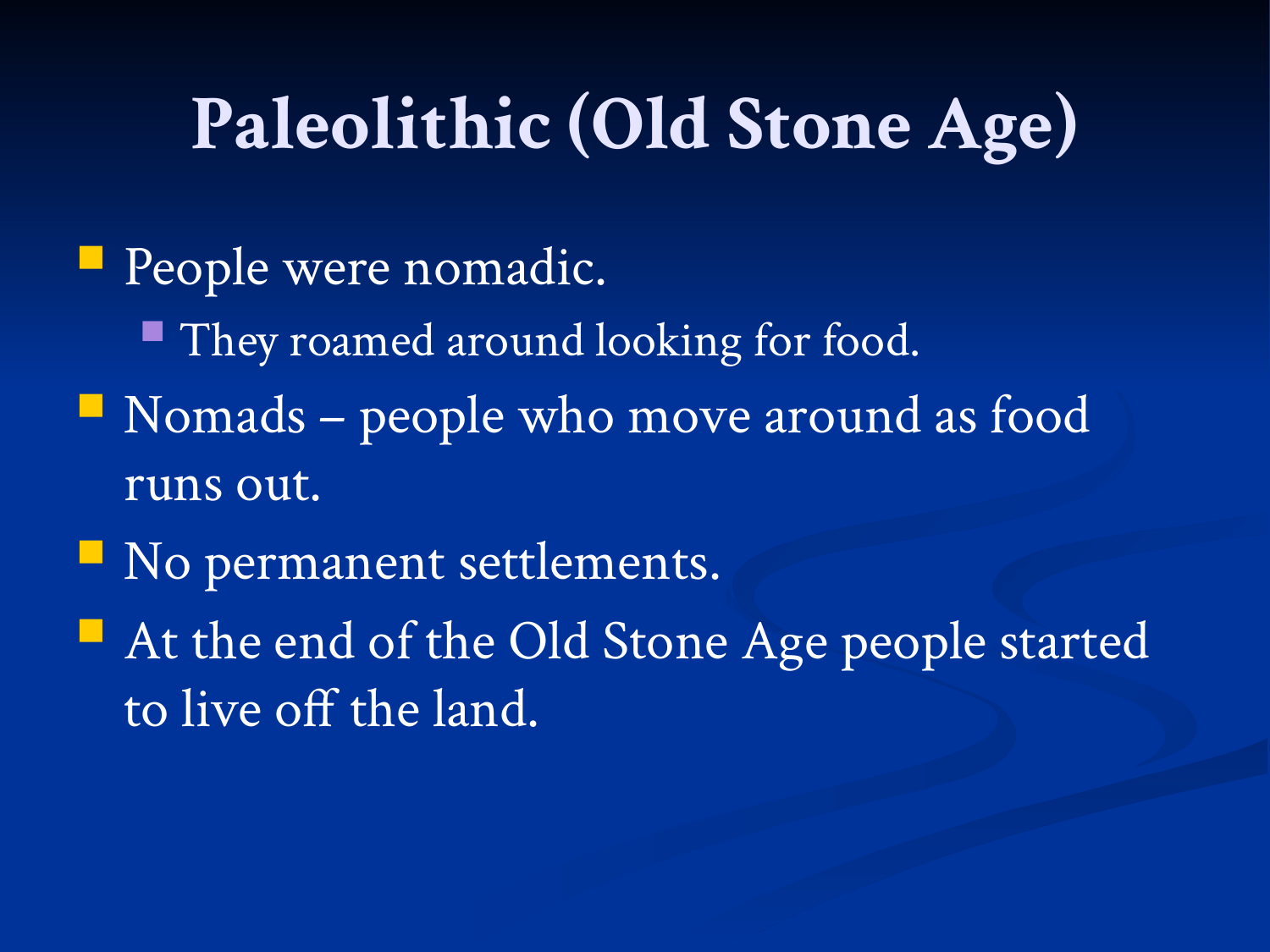

# Paleolithic (Old Stone Age)
People were nomadic.
They roamed around looking for food.
Nomads – people who move around as food runs out.
No permanent settlements.
At the end of the Old Stone Age people started to live off the land.